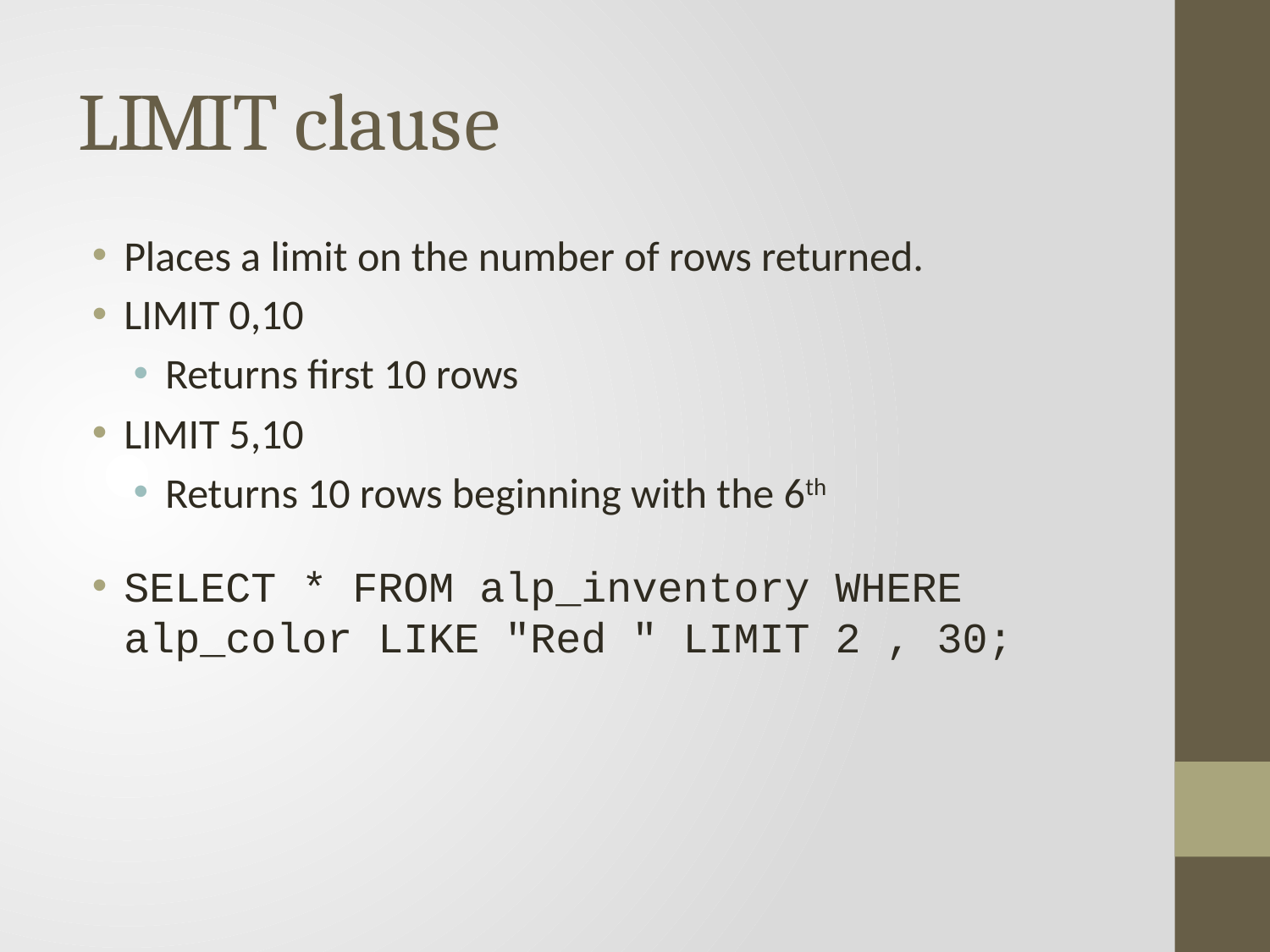

# LIMIT clause
Places a limit on the number of rows returned.
LIMIT 0,10
Returns first 10 rows
LIMIT 5,10
Returns 10 rows beginning with the 6th
SELECT * FROM alp_inventory WHERE alp_color LIKE "Red " LIMIT 2 , 30;